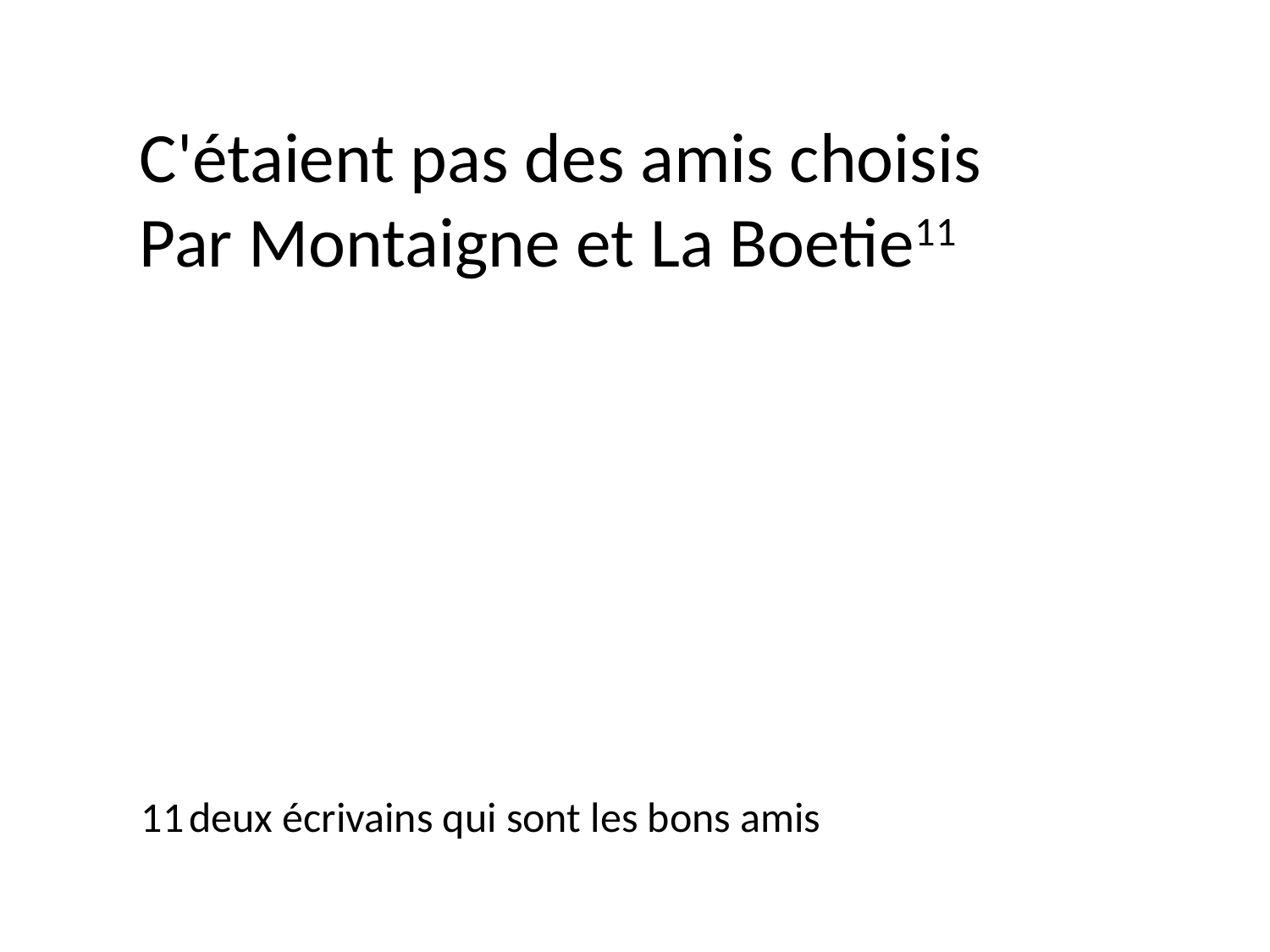

C'étaient pas des amis choisis
Par Montaigne et La Boetie11
deux écrivains qui sont les bons amis